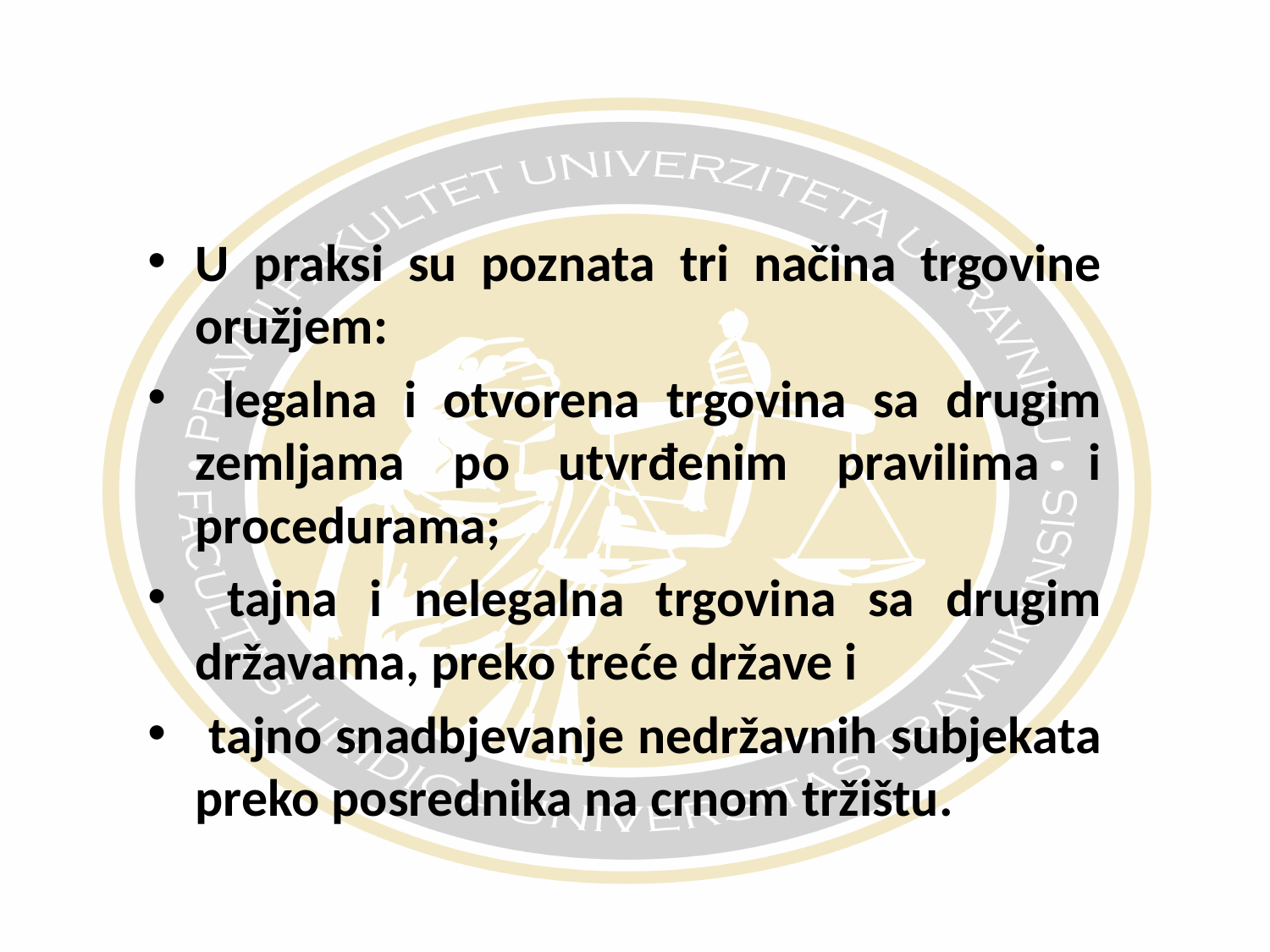

#
U praksi su poznata tri načina trgovine oružjem:
 legalna i otvorena trgovina sa drugim zemljama po utvrđenim pravilima i procedurama;
 tajna i nelegalna trgovina sa drugim državama, preko treće države i
 tajno snadbjevanje nedržavnih subjekata preko posrednika na crnom tržištu.